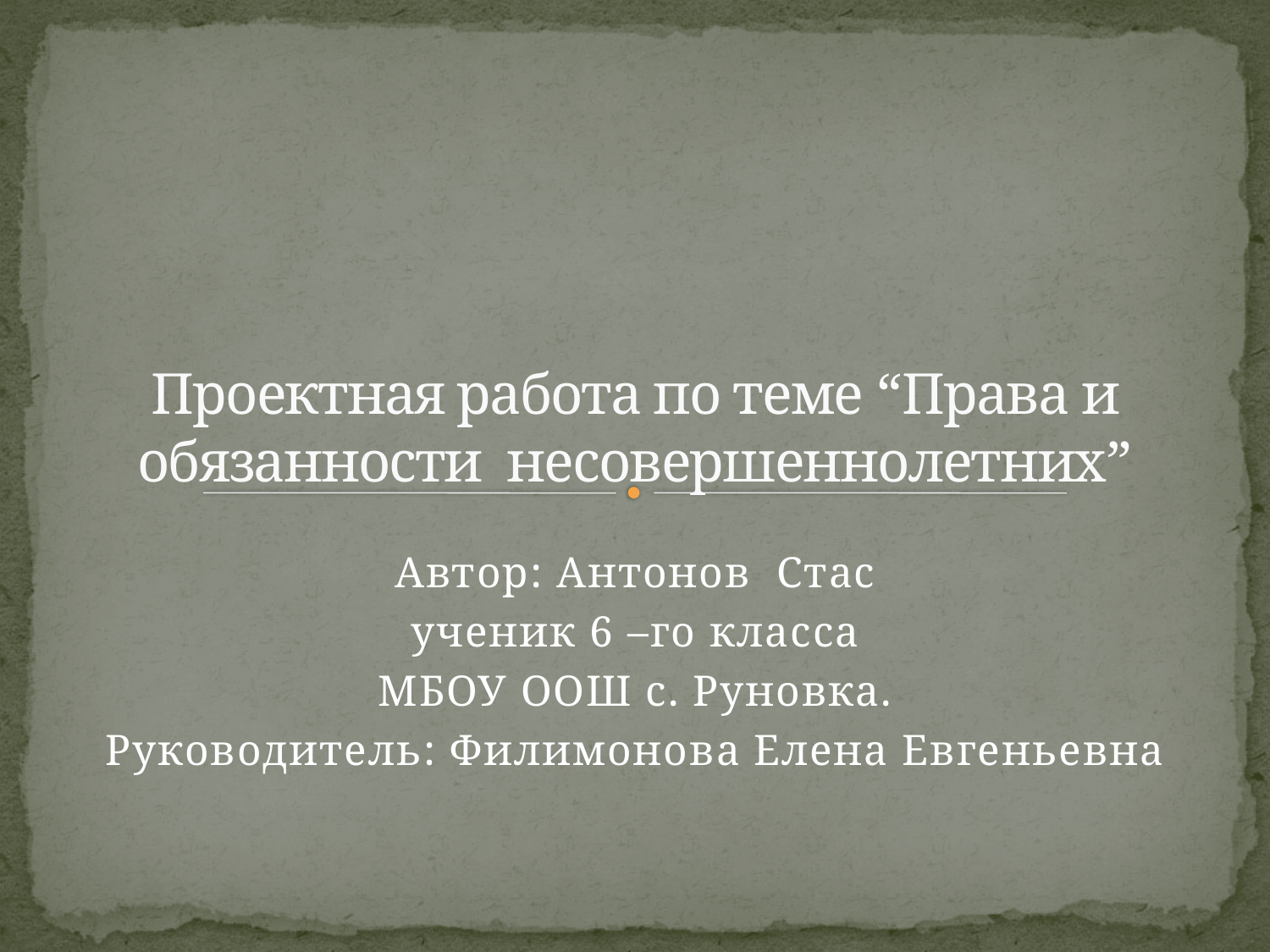

# Проектная работа по теме “Права и обязанности  несовершеннолетних”
Автор: Антонов  Стас
ученик 6 –го класса
МБОУ ООШ с. Руновка.
Руководитель: Филимонова Елена Евгеньевна